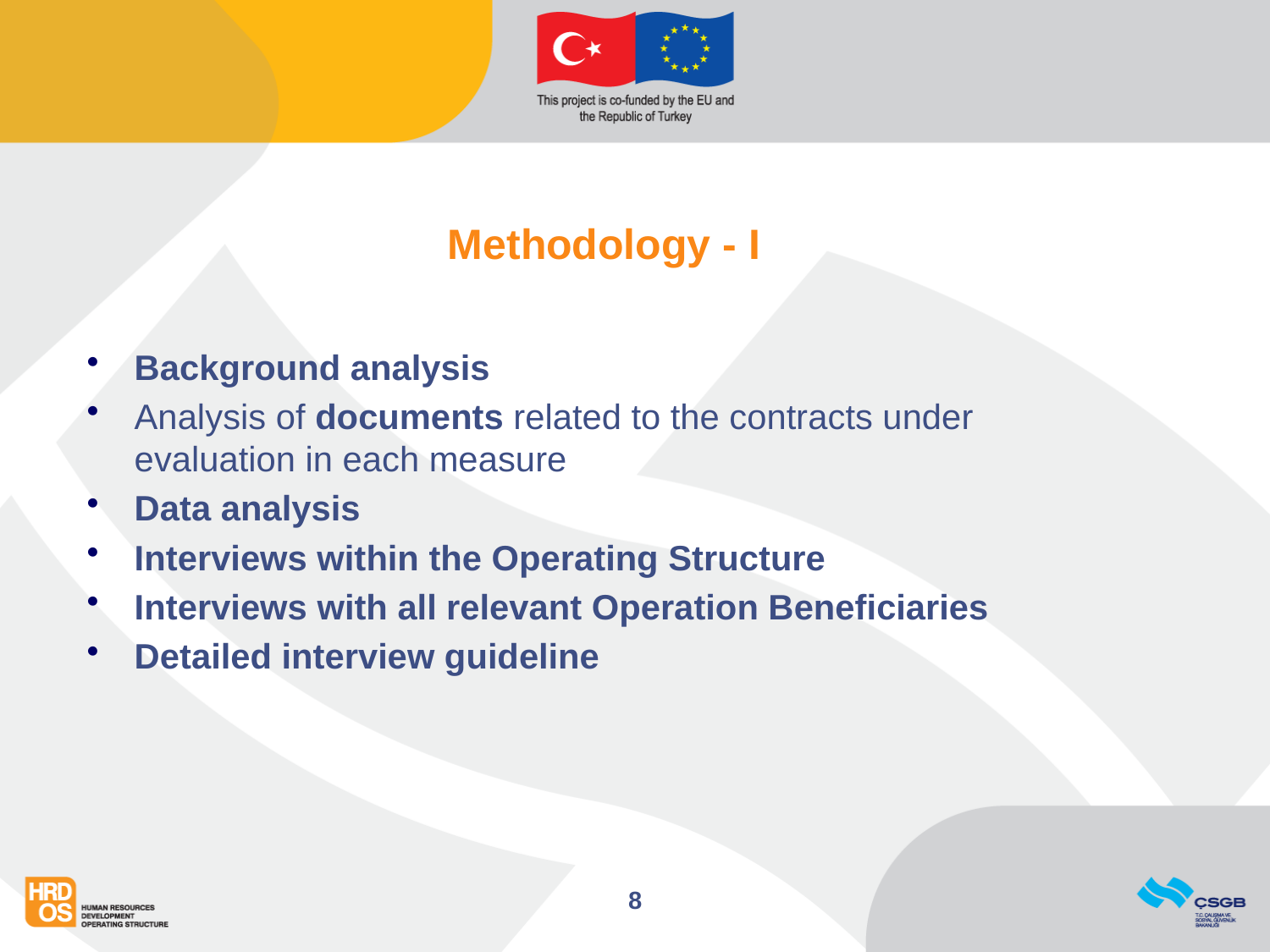

# Methodology - I
Background analysis
Analysis of documents related to the contracts under evaluation in each measure
Data analysis
Interviews within the Operating Structure
Interviews with all relevant Operation Beneficiaries
Detailed interview guideline
8